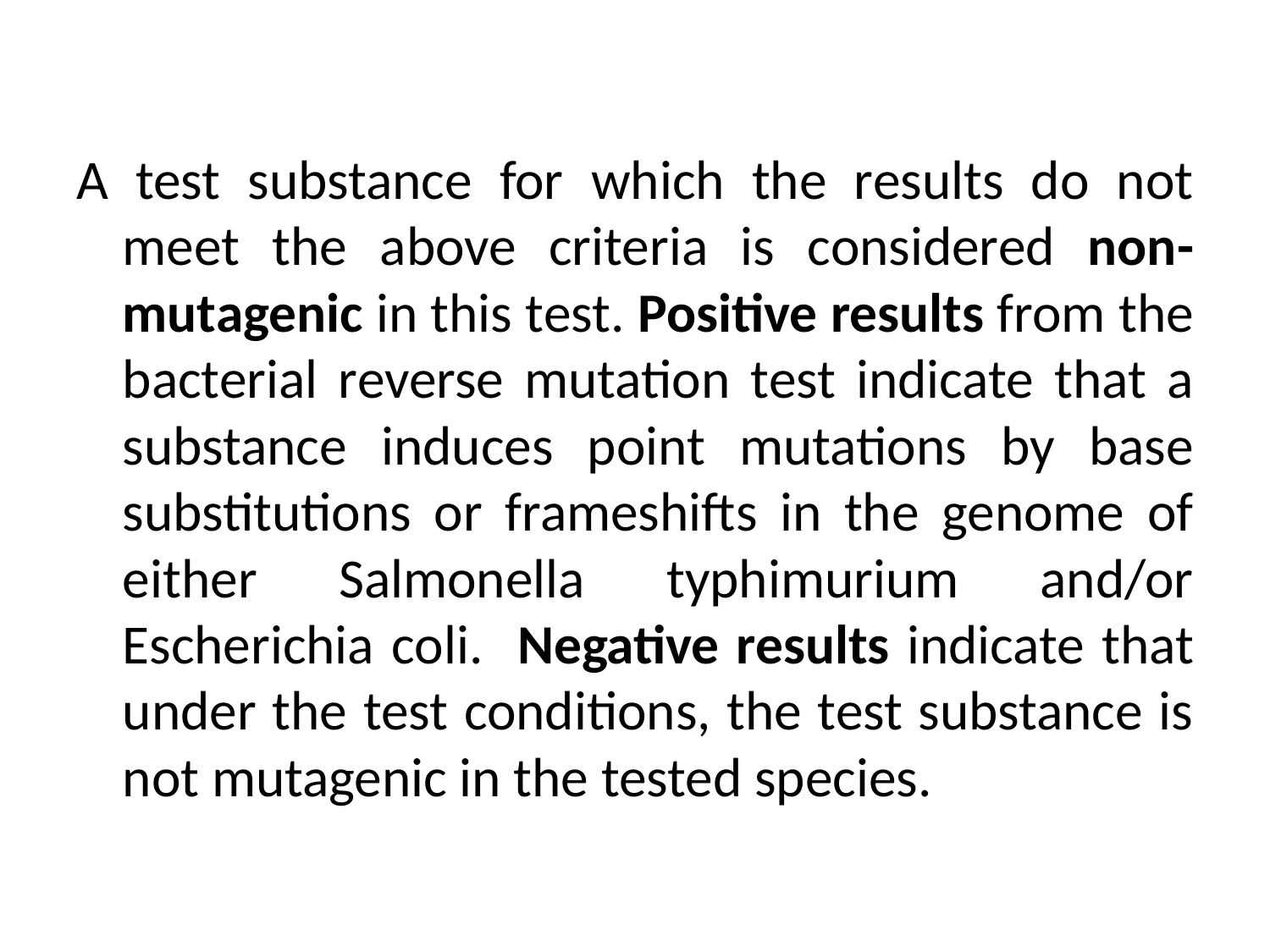

A test substance for which the results do not meet the above criteria is considered non-mutagenic in this test. Positive results from the bacterial reverse mutation test indicate that a substance induces point mutations by base substitutions or frameshifts in the genome of either Salmonella typhimurium and/or Escherichia coli.  Negative results indicate that under the test conditions, the test substance is not mutagenic in the tested species.